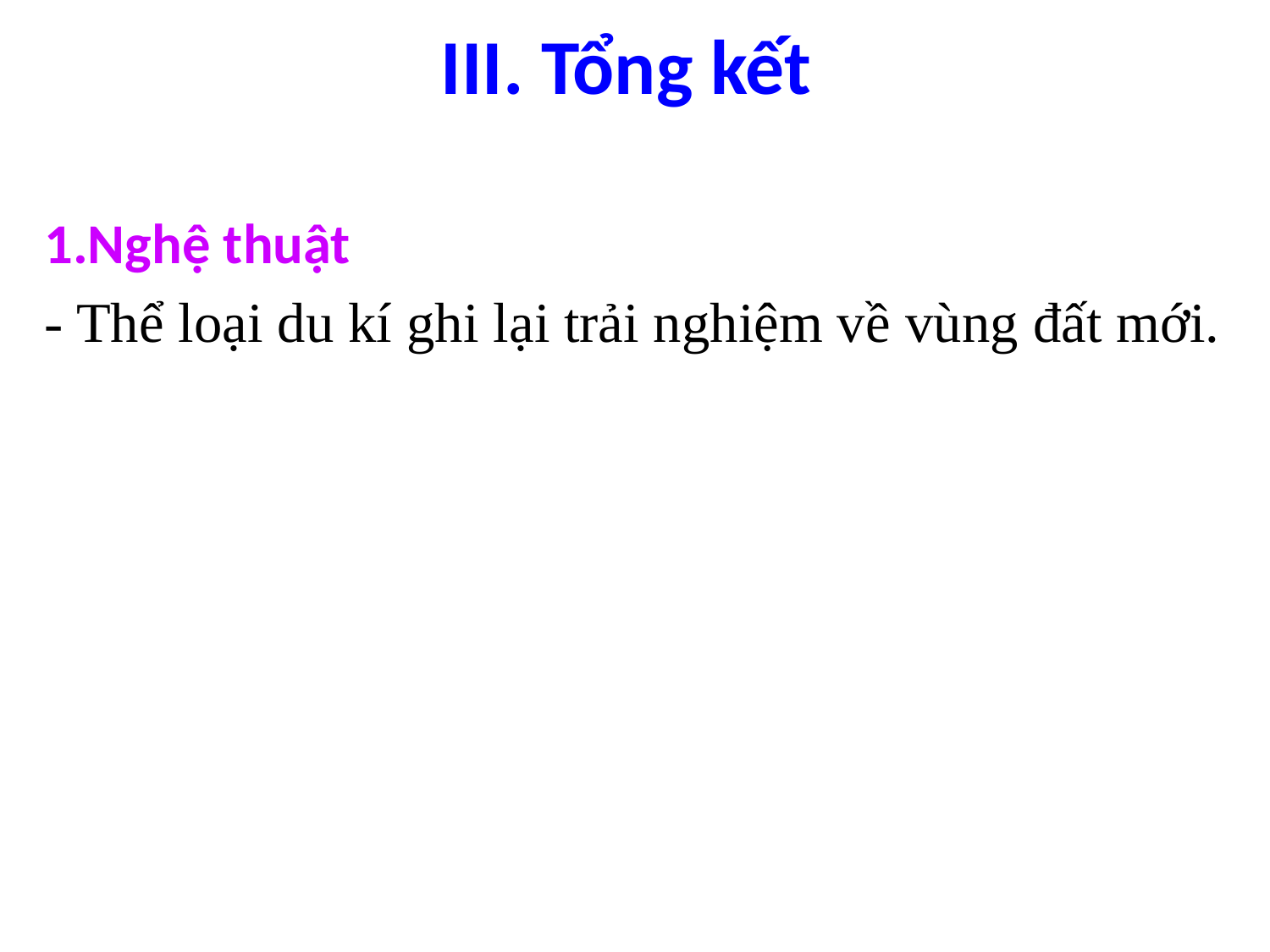

# III. Tổng kết
1.Nghệ thuật
- Thể loại du kí ghi lại trải nghiệm về vùng đất mới.